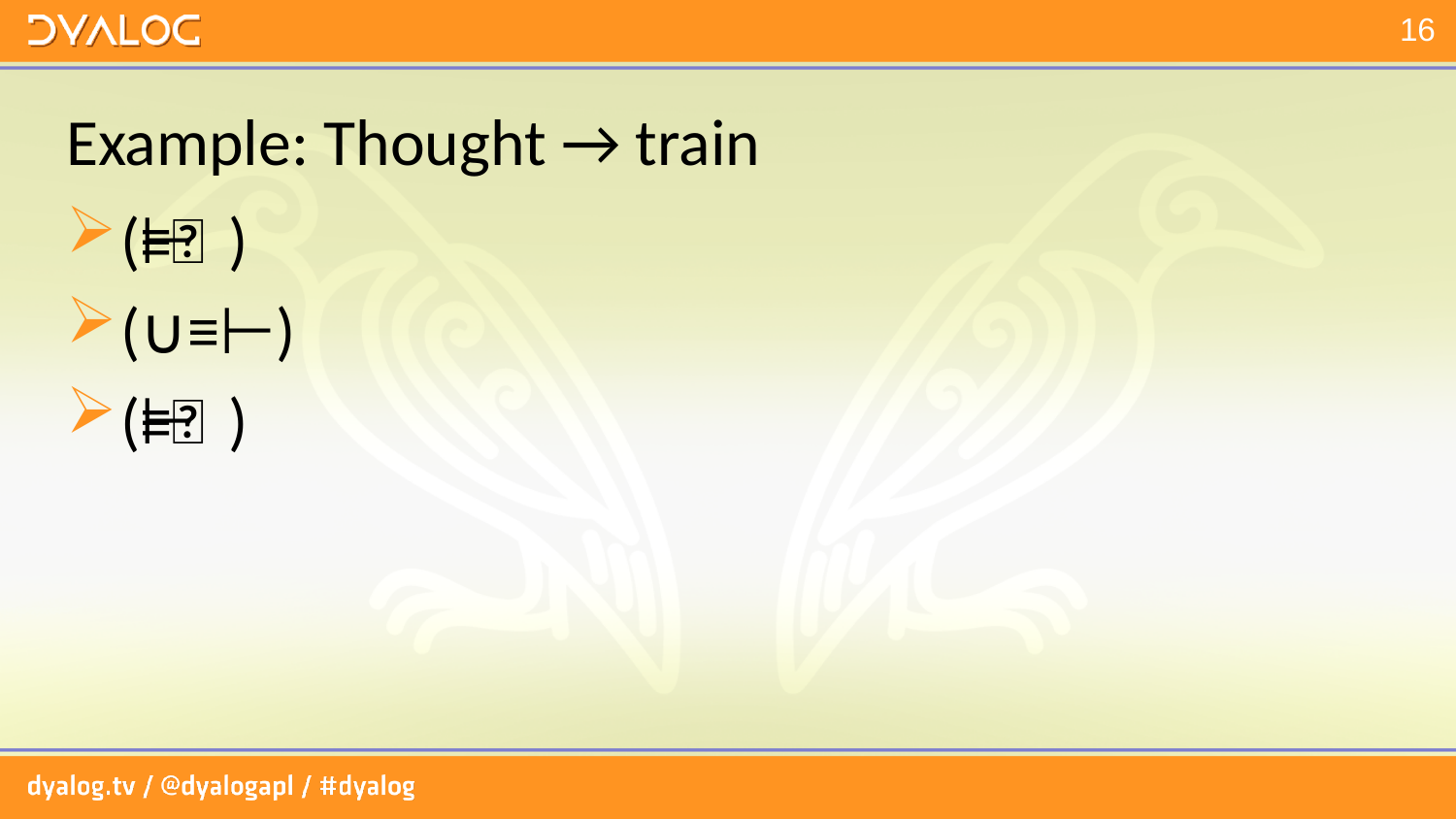

# Example: Thought → train
(⌽≡⊢)
(∪≡⊢)
(⍉≡⊢)